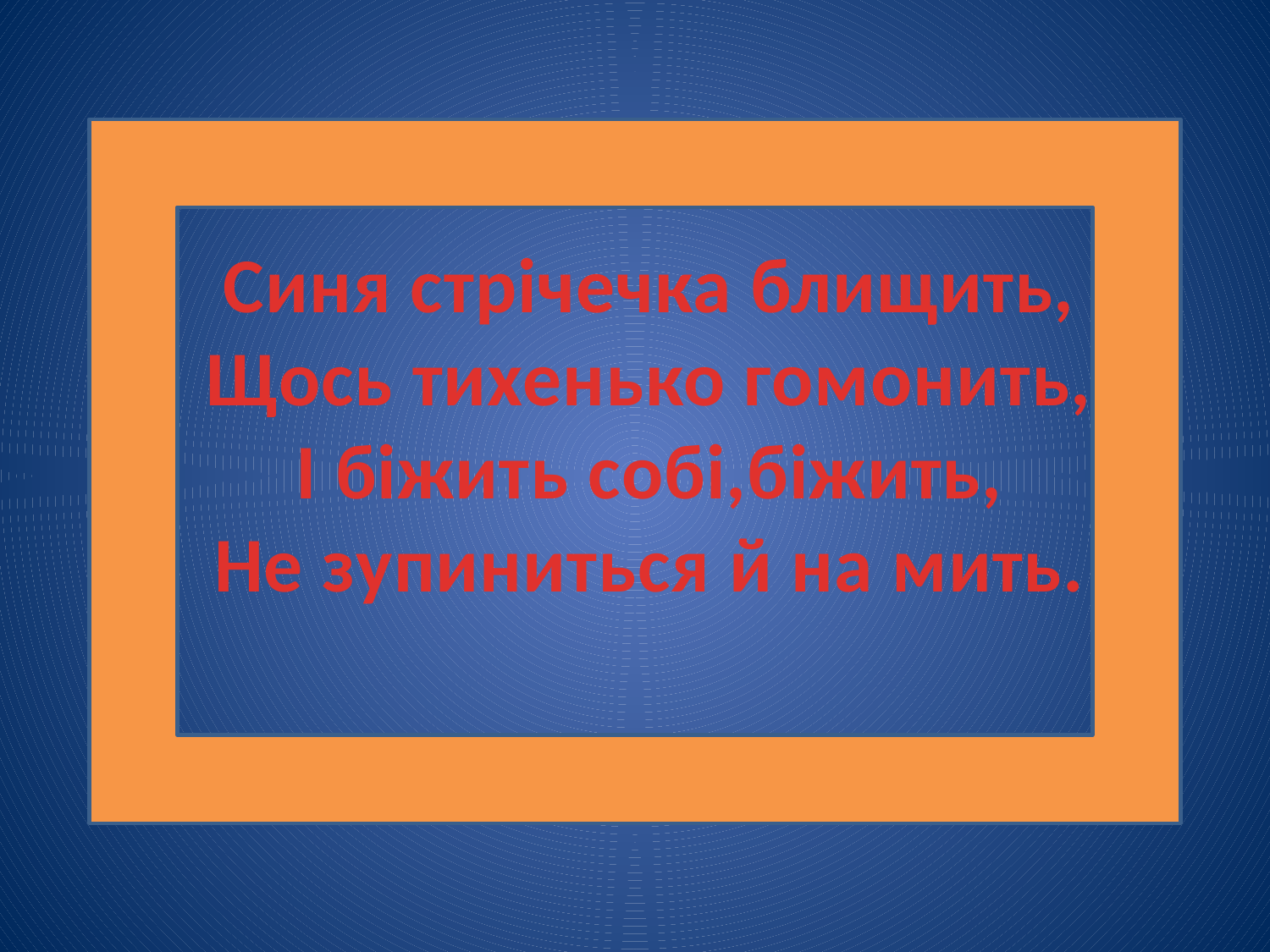

# Синя стрічечка блищить, Щось тихенько гомонить, І біжить собі,біжить, Не зупиниться й на мить.